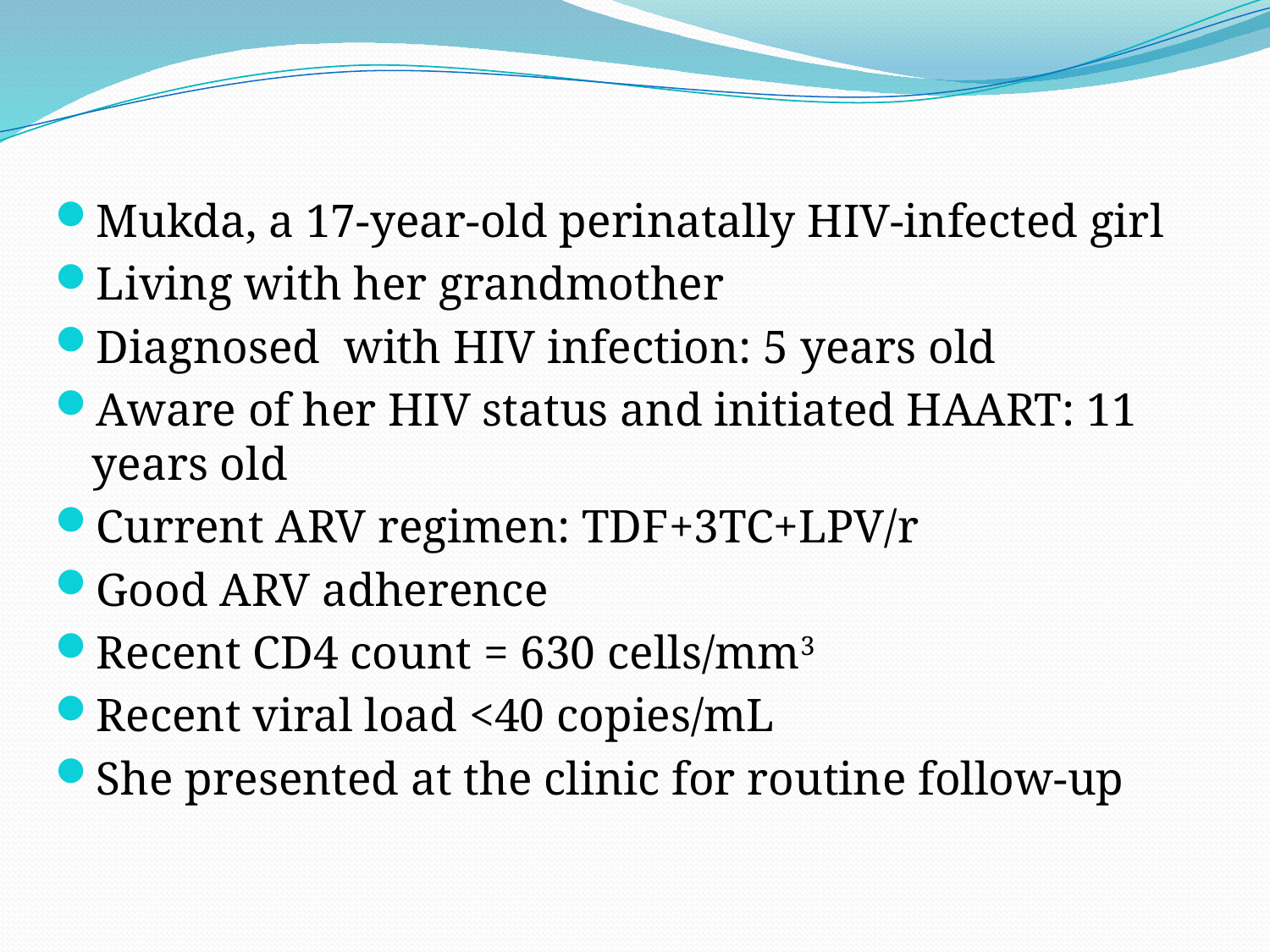

Mukda, a 17-year-old perinatally HIV-infected girl
Living with her grandmother
Diagnosed  with HIV infection: 5 years old
Aware of her HIV status and initiated HAART: 11 years old
Current ARV regimen: TDF+3TC+LPV/r
Good ARV adherence
Recent CD4 count = 630 cells/mm3
Recent viral load <40 copies/mL
She presented at the clinic for routine follow-up